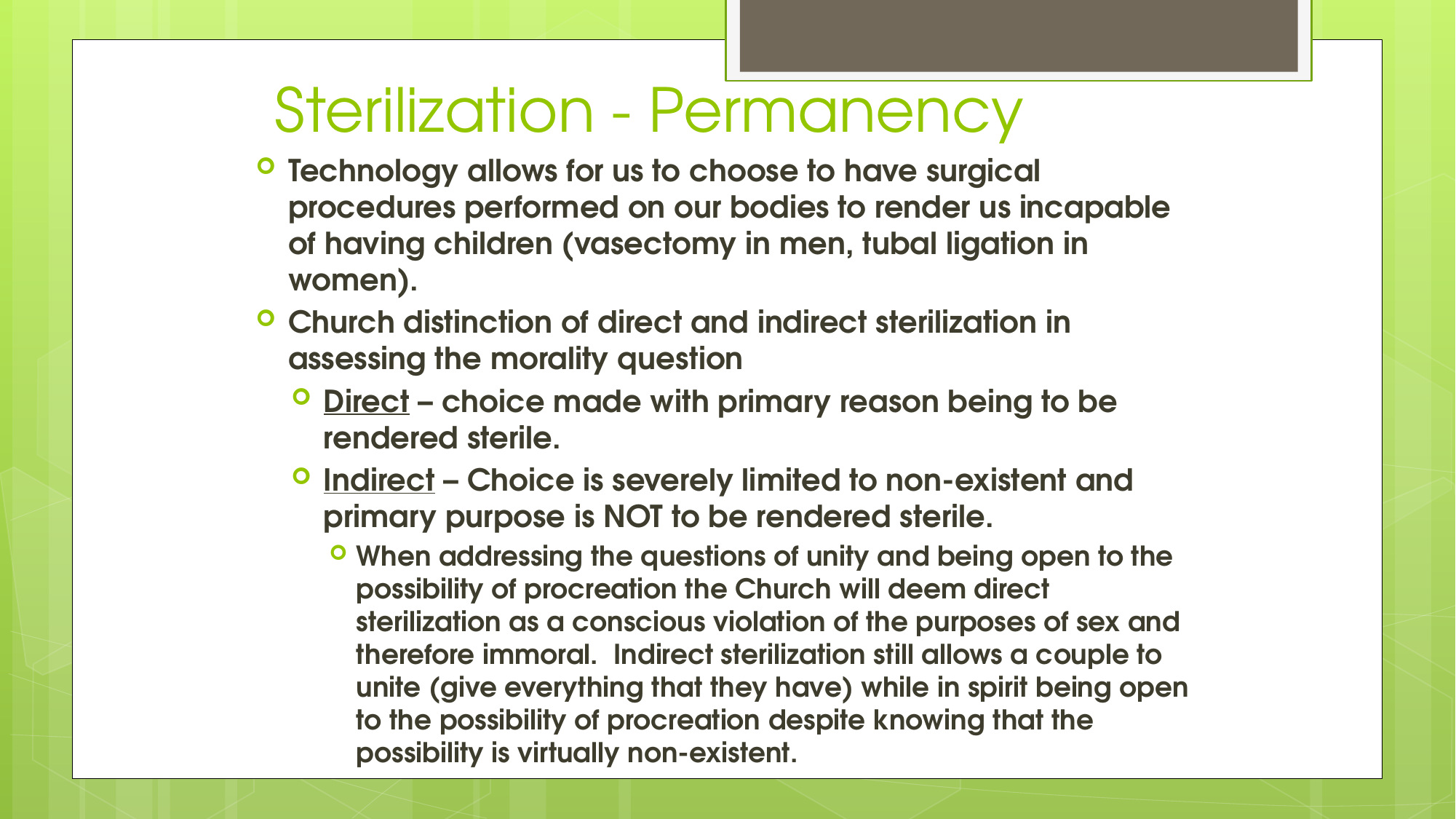

# Sterilization - Permanency
Technology allows for us to choose to have surgical procedures performed on our bodies to render us incapable of having children (vasectomy in men, tubal ligation in women).
Church distinction of direct and indirect sterilization in assessing the morality question
Direct – choice made with primary reason being to be rendered sterile.
Indirect – Choice is severely limited to non-existent and primary purpose is NOT to be rendered sterile.
When addressing the questions of unity and being open to the possibility of procreation the Church will deem direct sterilization as a conscious violation of the purposes of sex and therefore immoral.  Indirect sterilization still allows a couple to unite (give everything that they have) while in spirit being open to the possibility of procreation despite knowing that the possibility is virtually non-existent.